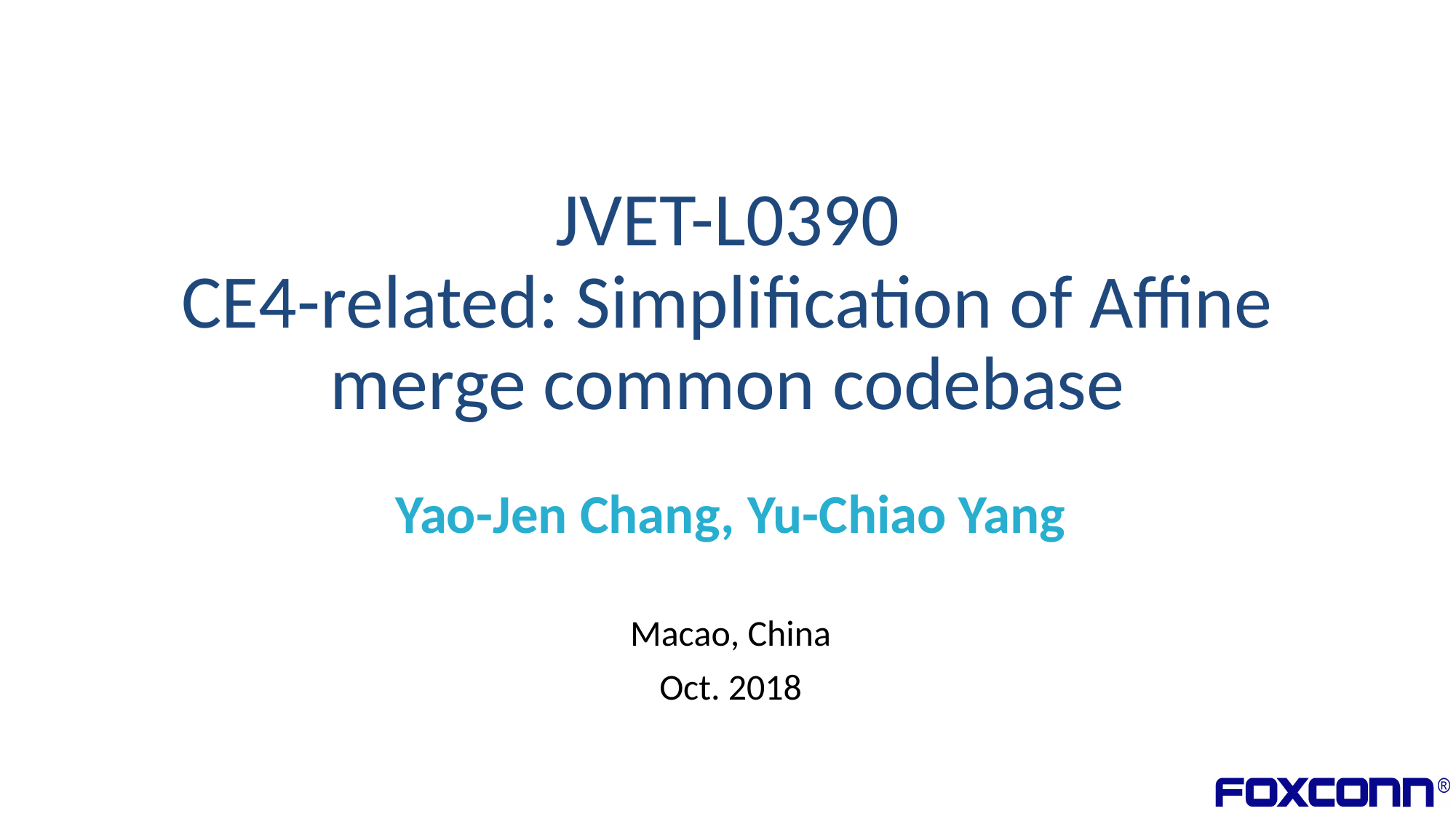

# JVET-L0390 CE4-related: Simplification of Affine merge common codebase
Yao-Jen Chang, Yu-Chiao Yang

Macao, China
Oct. 2018